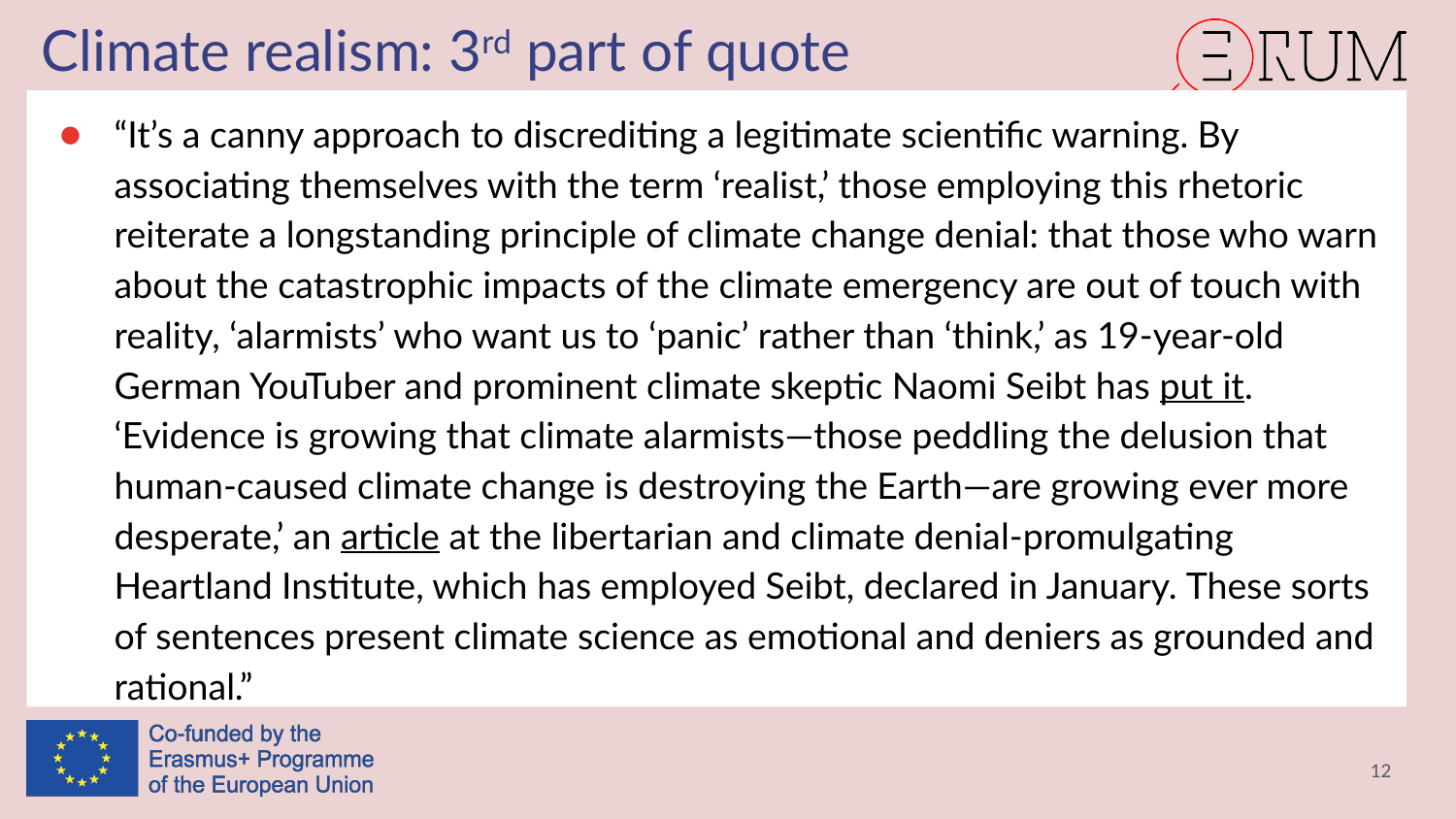

# Climate realism: 3rd part of quote
“It’s a canny approach to discrediting a legitimate scientific warning. By associating themselves with the term ‘realist,’ those employing this rhetoric reiterate a longstanding principle of climate change denial: that those who warn about the catastrophic impacts of the climate emergency are out of touch with reality, ‘alarmists’ who want us to ‘panic’ rather than ‘think,’ as 19-year-old German YouTuber and prominent climate skeptic Naomi Seibt has put it. ‘Evidence is growing that climate alarmists—those peddling the delusion that human-caused climate change is destroying the Earth—are growing ever more desperate,’ an article at the libertarian and climate denial-promulgating Heartland Institute, which has employed Seibt, declared in January. These sorts of sentences present climate science as emotional and deniers as grounded and rational.”
12